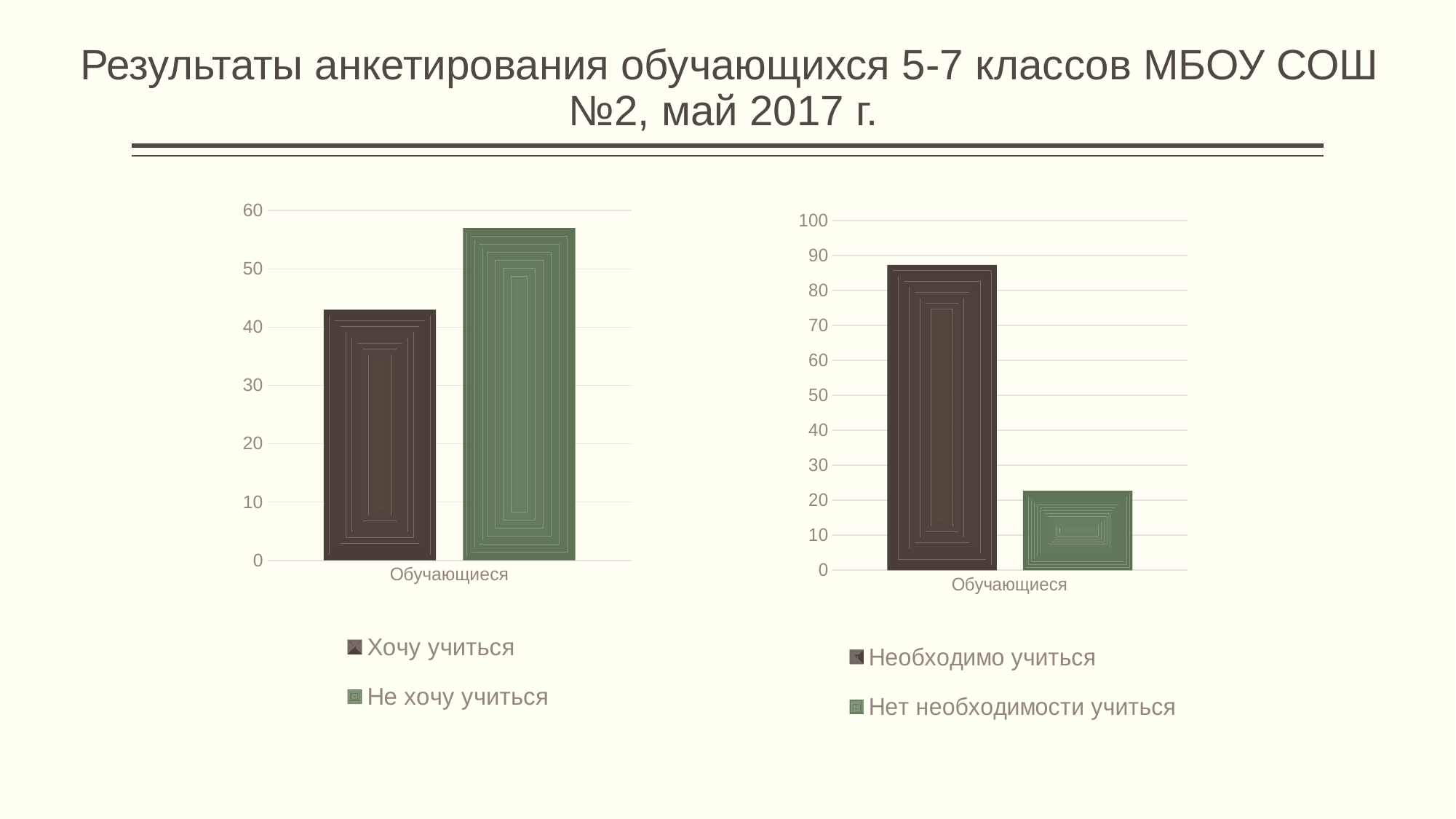

# Результаты анкетирования обучающихся 5-7 классов МБОУ СОШ №2, май 2017 г.

### Chart

| Category | Хочу учиться | Не хочу учиться |
|---|---|---|
| Обучающиеся | 43.0 | 57.0 |

### Chart

| Category | Необходимо учиться | Нет необходимости учиться |
|---|---|---|
| Обучающиеся | 87.3 | 22.7 |